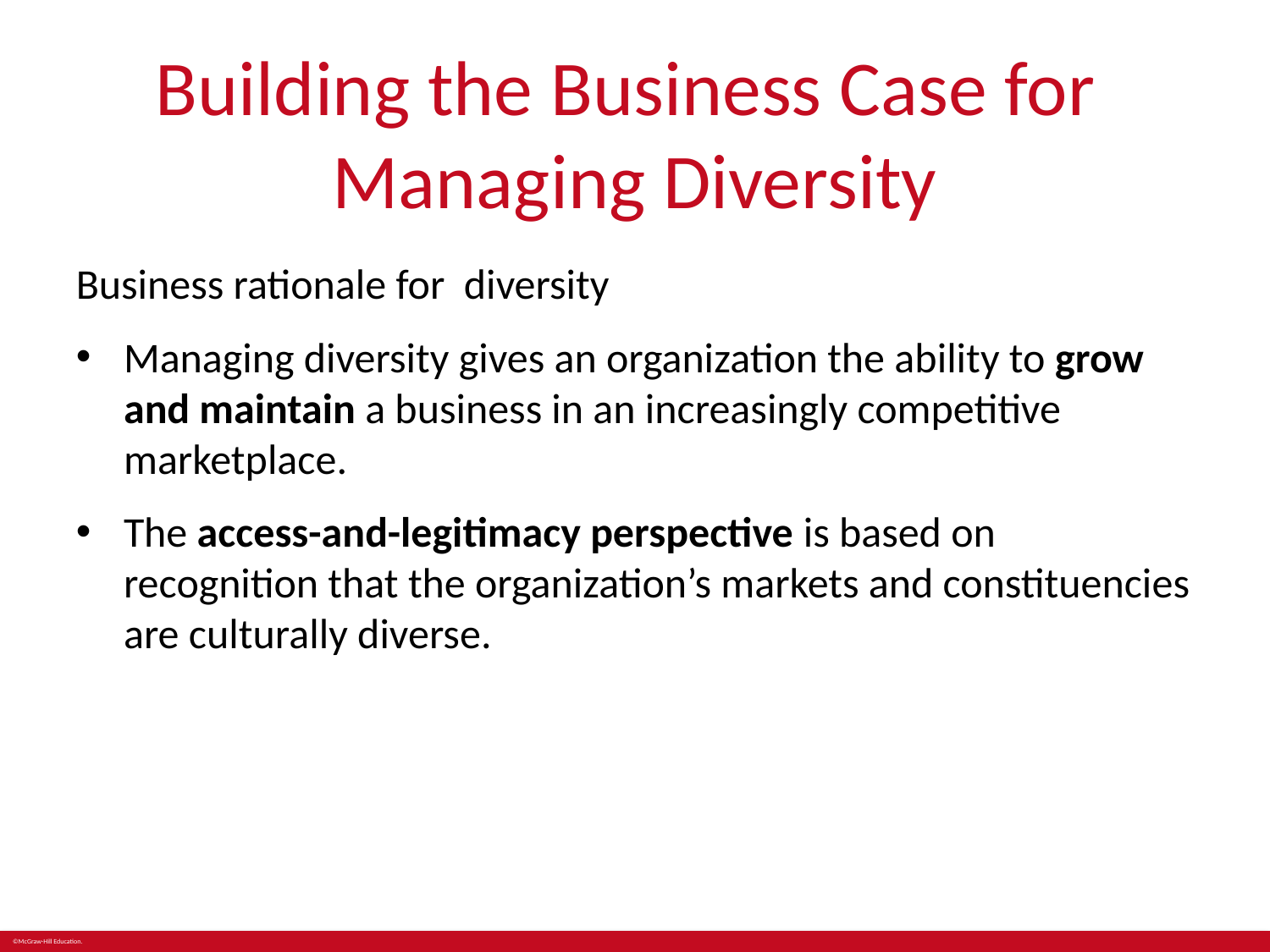

# Building the Business Case for Managing Diversity
Business rationale for  diversity
Managing diversity gives an organization the ability to grow and maintain a business in an increasingly competitive marketplace.
The access-and-legitimacy perspective is based on recognition that the organization’s markets and constituencies are culturally diverse.